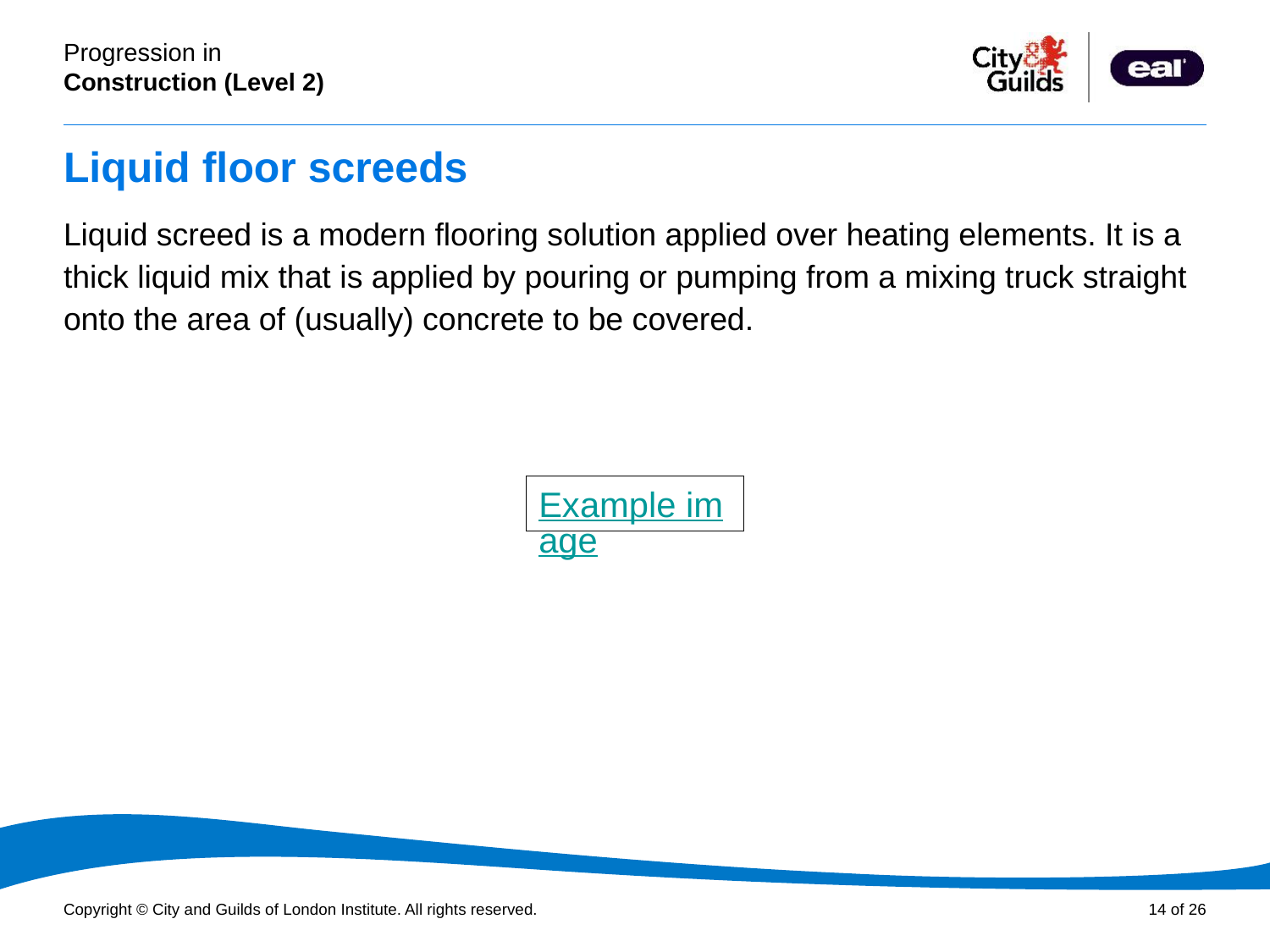

# Liquid floor screeds
Liquid screed is a modern flooring solution applied over heating elements. It is a thick liquid mix that is applied by pouring or pumping from a mixing truck straight onto the area of (usually) concrete to be covered.

Example image